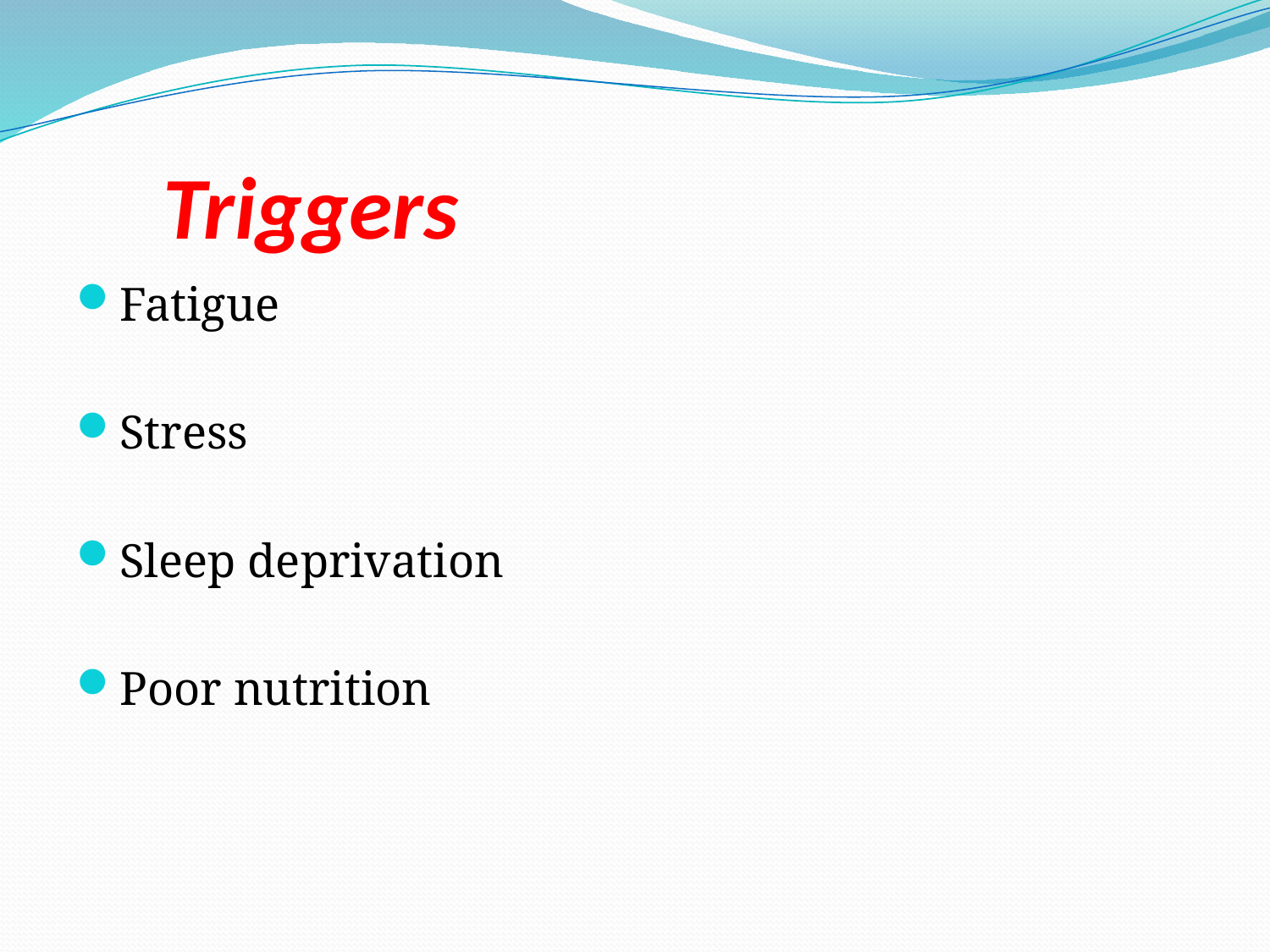

# Triggers
Fatigue

Stress

Sleep deprivation

Poor nutrition